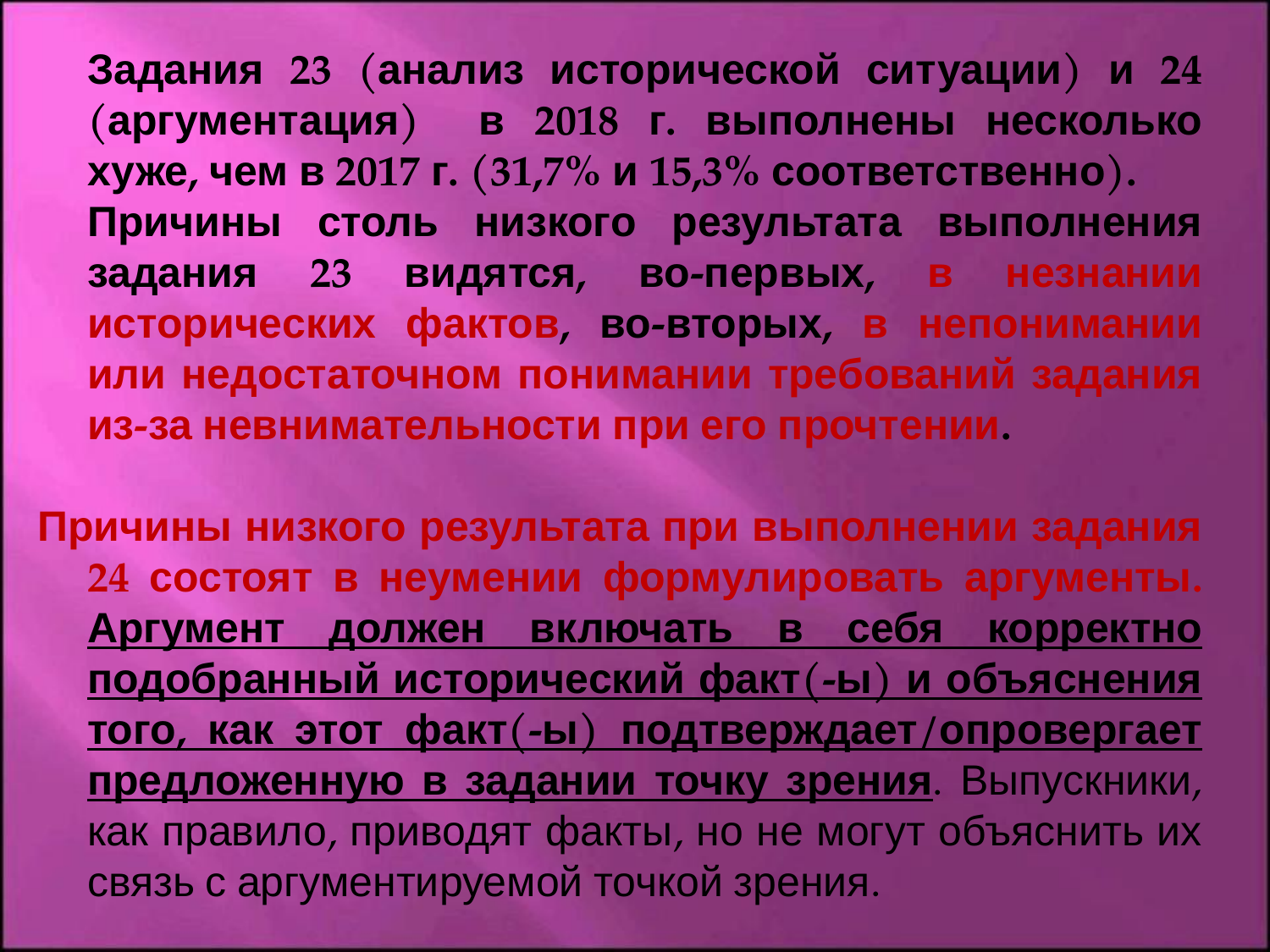

Задания 23 (анализ исторической ситуации) и 24 (аргументация)  в 2018 г. выполнены несколько хуже, чем в 2017 г. (31,7% и 15,3% соответственно).
Причины столь низкого результата выполнения задания 23 видятся, во-первых, в незнании исторических фактов, во-вторых, в непонимании или недостаточном понимании требований задания из-за невнимательности при его прочтении.

Причины низкого результата при выполнении задания 24 состоят в неумении формулировать аргументы. Аргумент должен включать в себя корректно подобранный исторический факт(-ы) и объяснения того, как этот факт(-ы) подтверждает/опровергает предложенную в задании точку зрения. Выпускники, как правило, приводят факты, но не могут объяснить их связь с аргументируемой точкой зрения.